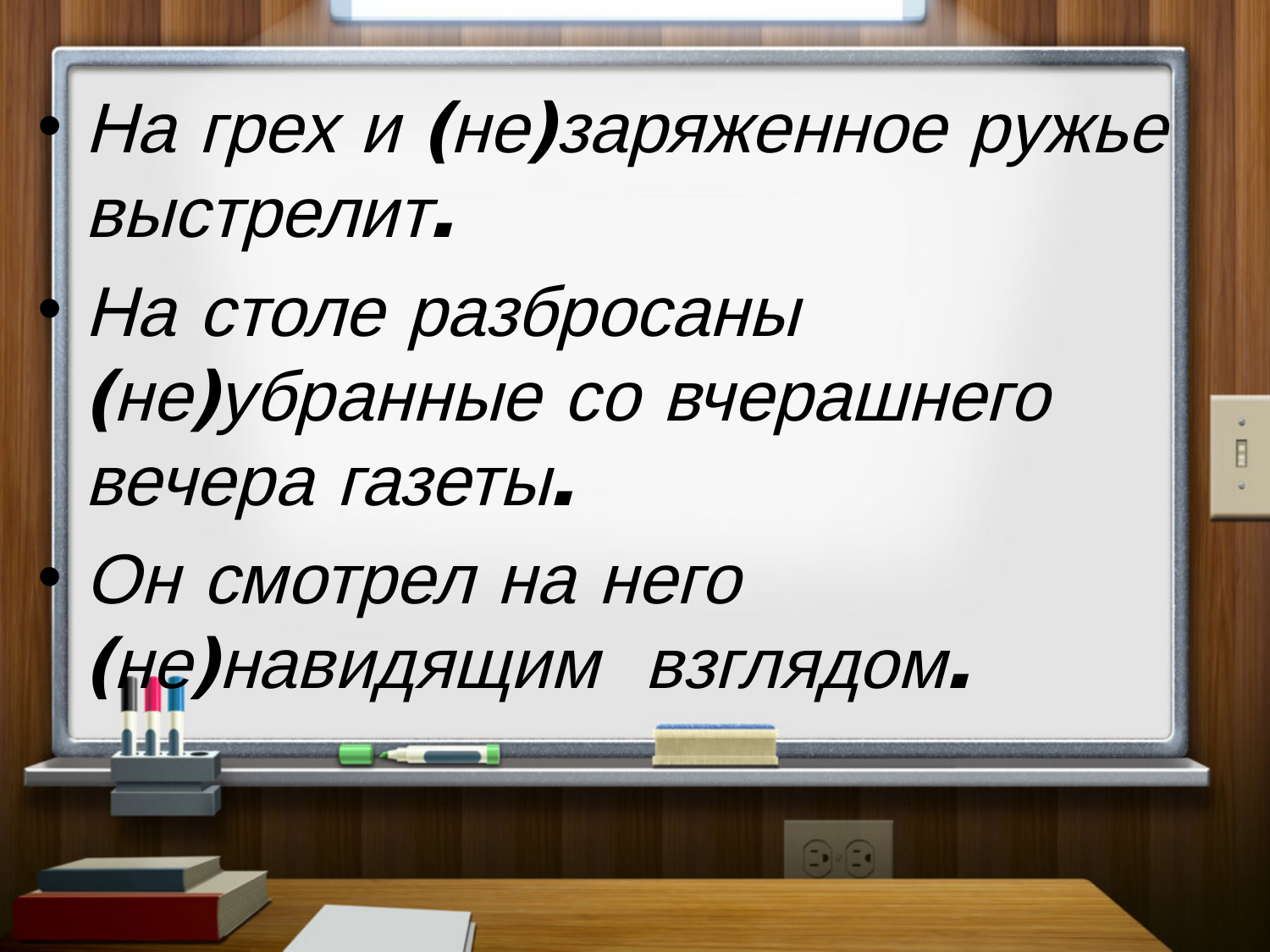

#
На грех и (не)заряженное ружье выстрелит.
На столе разбросаны (не)убранные со вчерашнего вечера газеты.
Он смотрел на него (не)навидящим  взглядом.